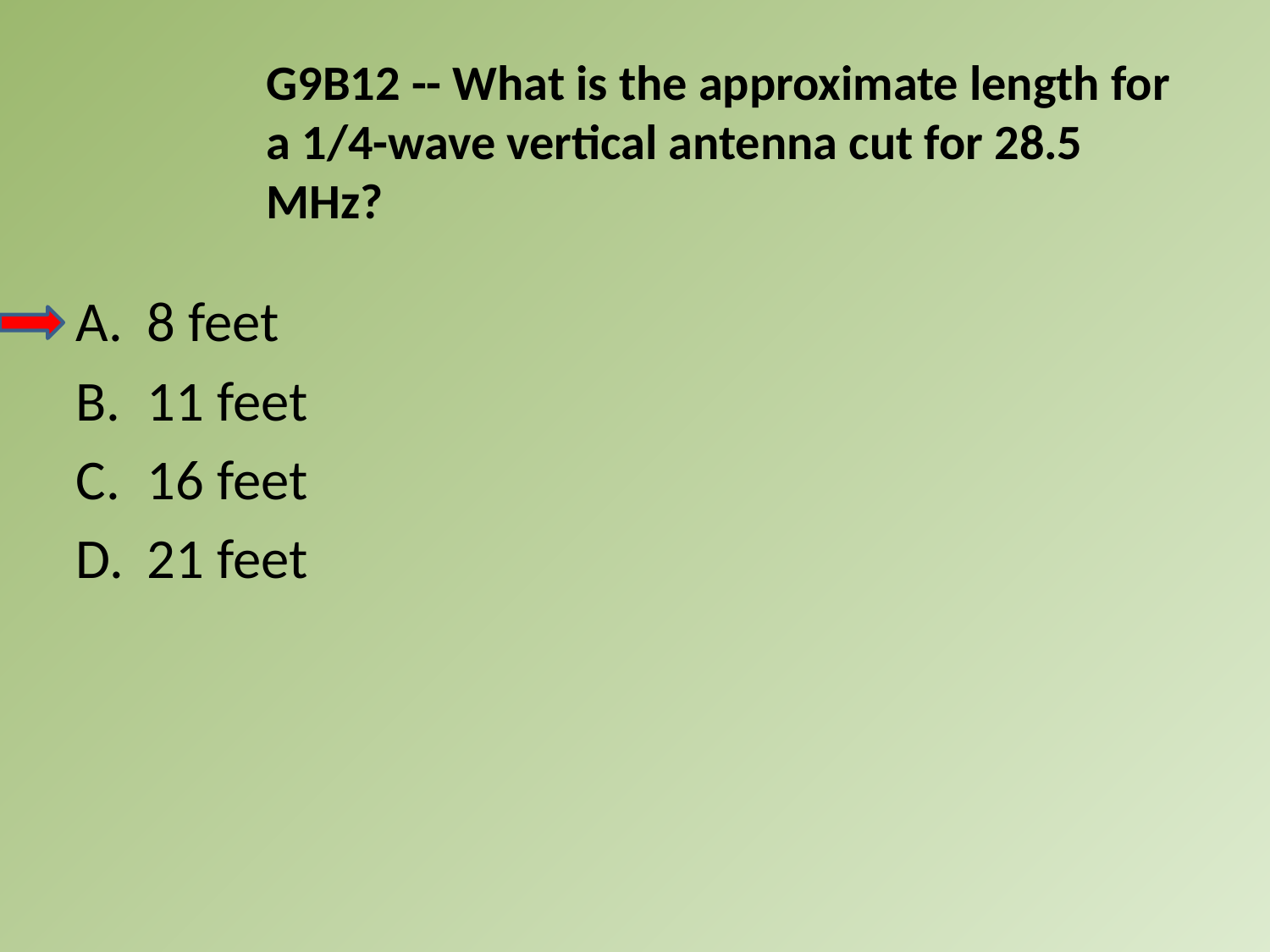

G9B12 -- What is the approximate length for a 1/4-wave vertical antenna cut for 28.5 MHz?
A.	8 feet
B.	11 feet
C.	16 feet
D.	21 feet